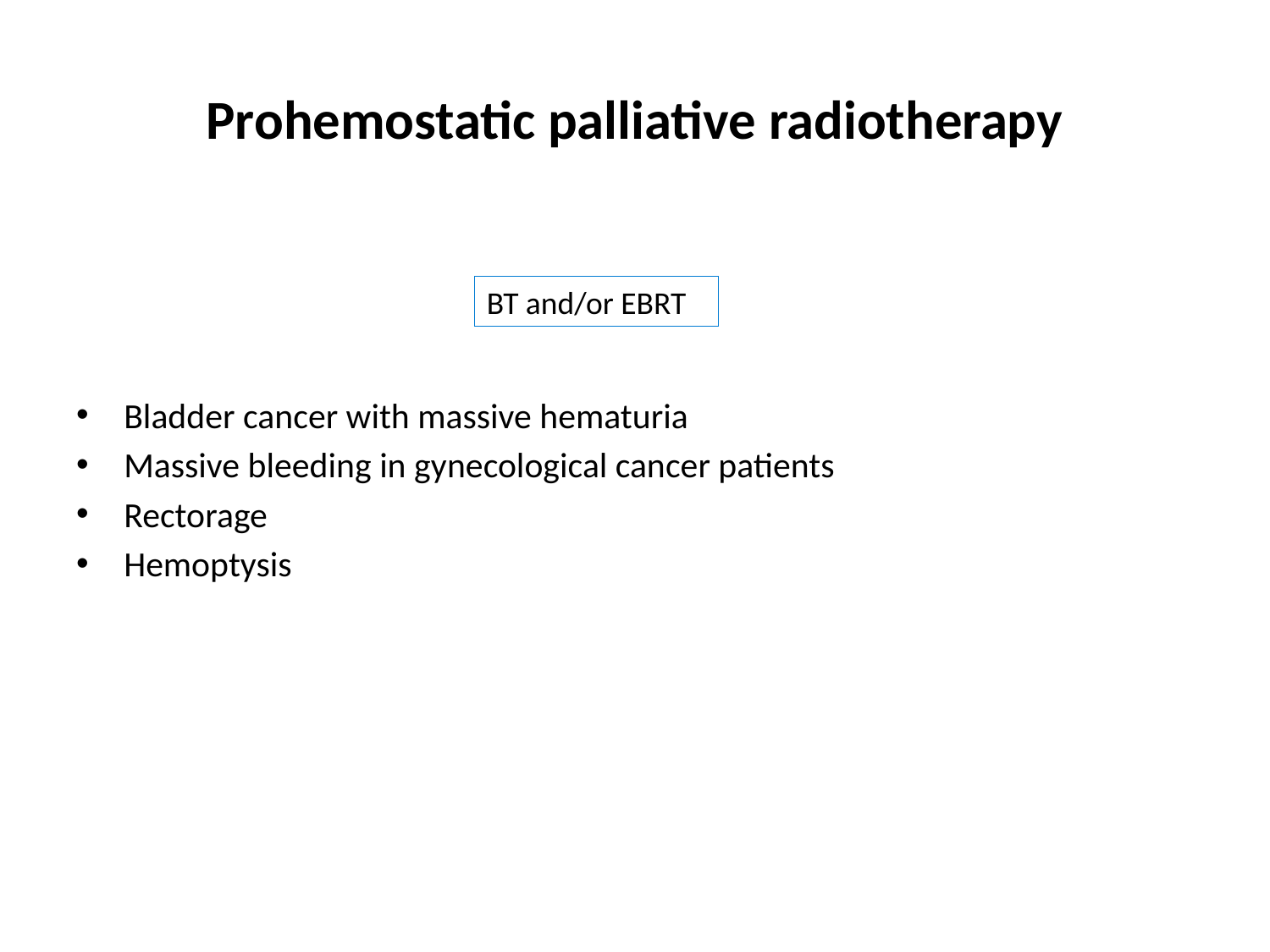

# Prohemostatic palliative radiotherapy
BT and/or EBRT
Bladder cancer with massive hematuria
Massive bleeding in gynecological cancer patients
Rectorage
Hemoptysis